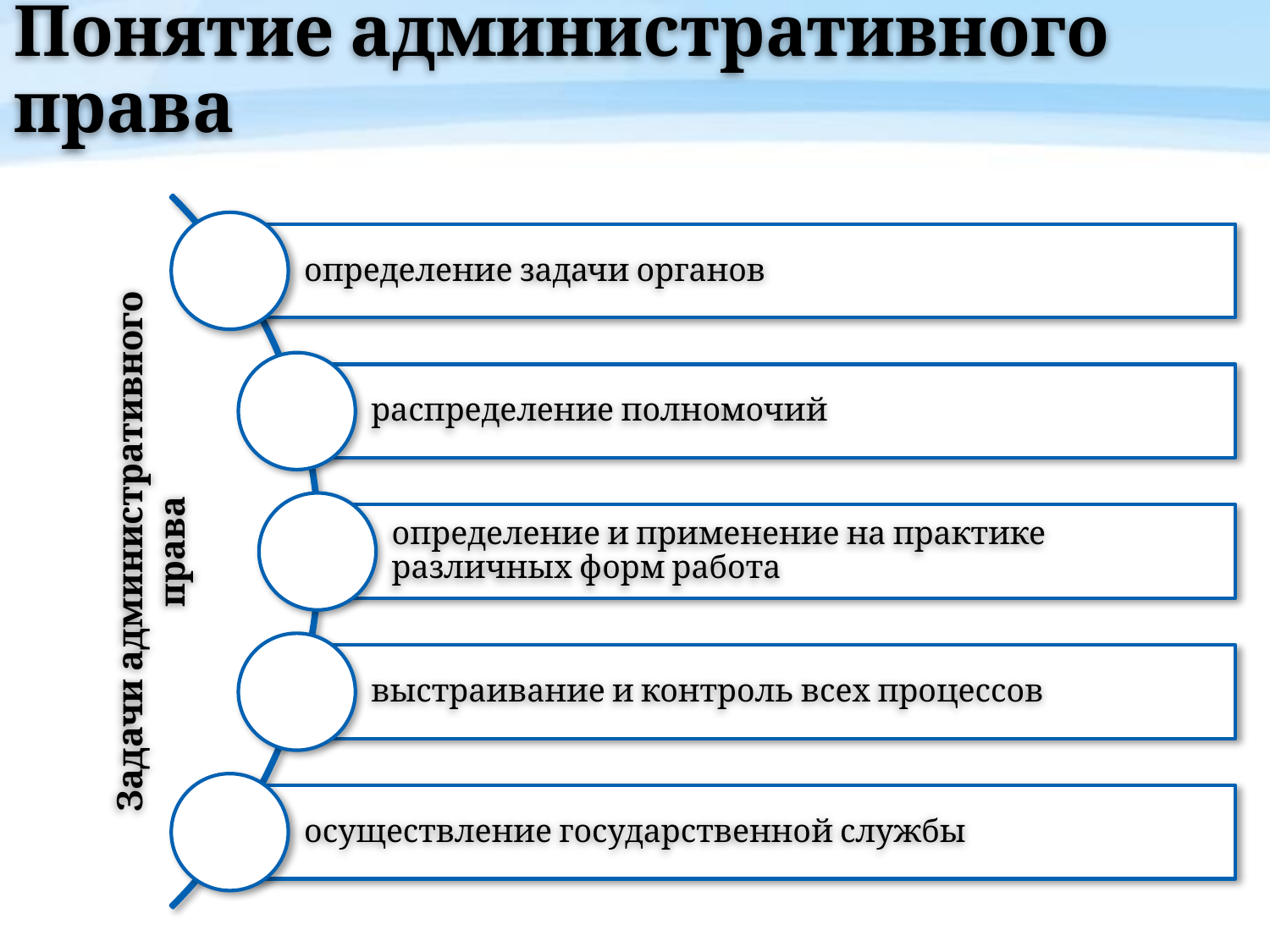

# Понятие административного права

определение задачи органов

распределение полномочий

определение и применение на практике различных форм работа

выстраивание и контроль всех процессов

осуществление государственной службы
Задачи административного права